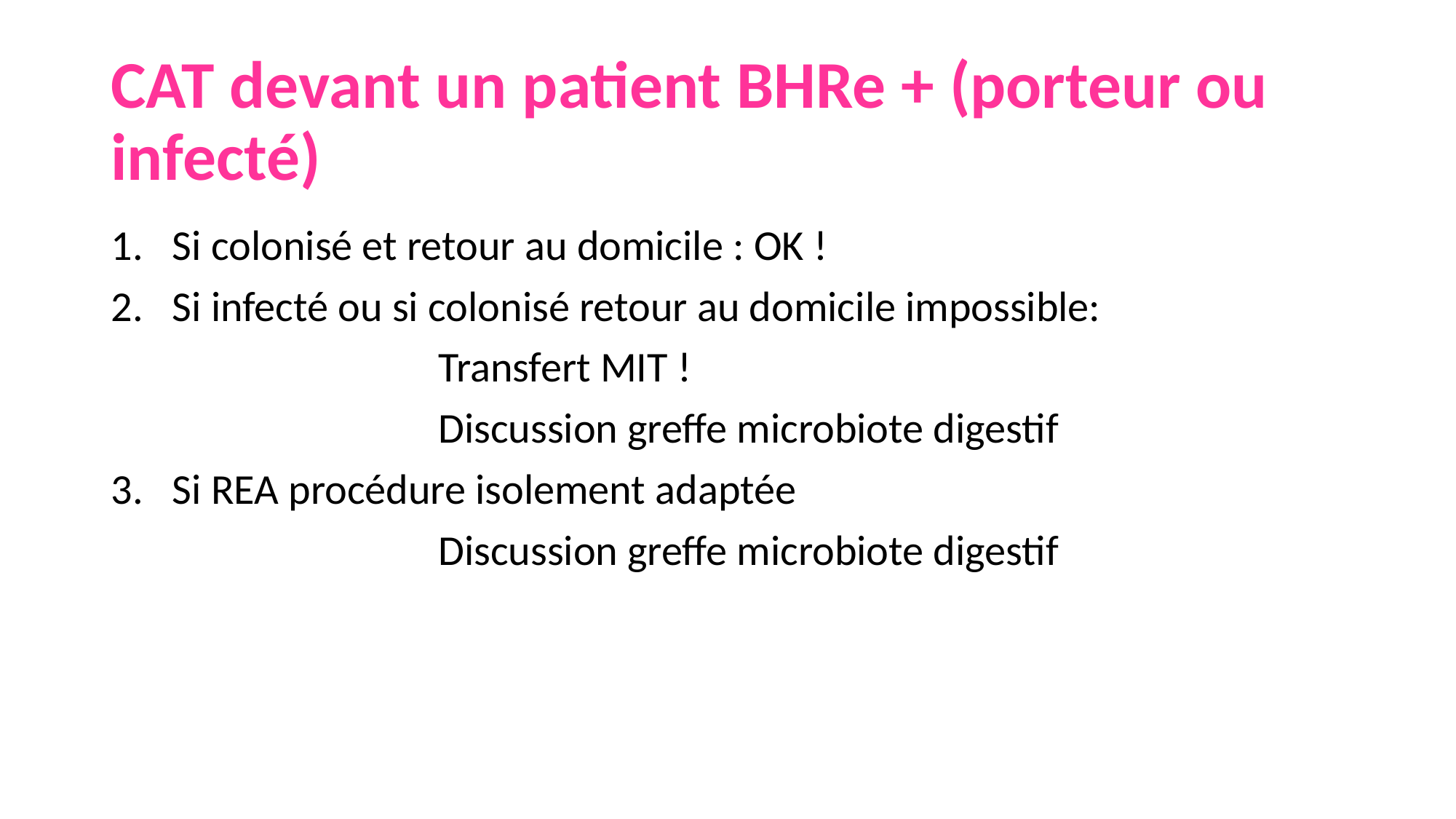

# CAT devant un patient BHRe + (porteur ou infecté)
Si colonisé et retour au domicile : OK !
Si infecté ou si colonisé retour au domicile impossible:
			Transfert MIT !
			Discussion greffe microbiote digestif
Si REA procédure isolement adaptée
			Discussion greffe microbiote digestif